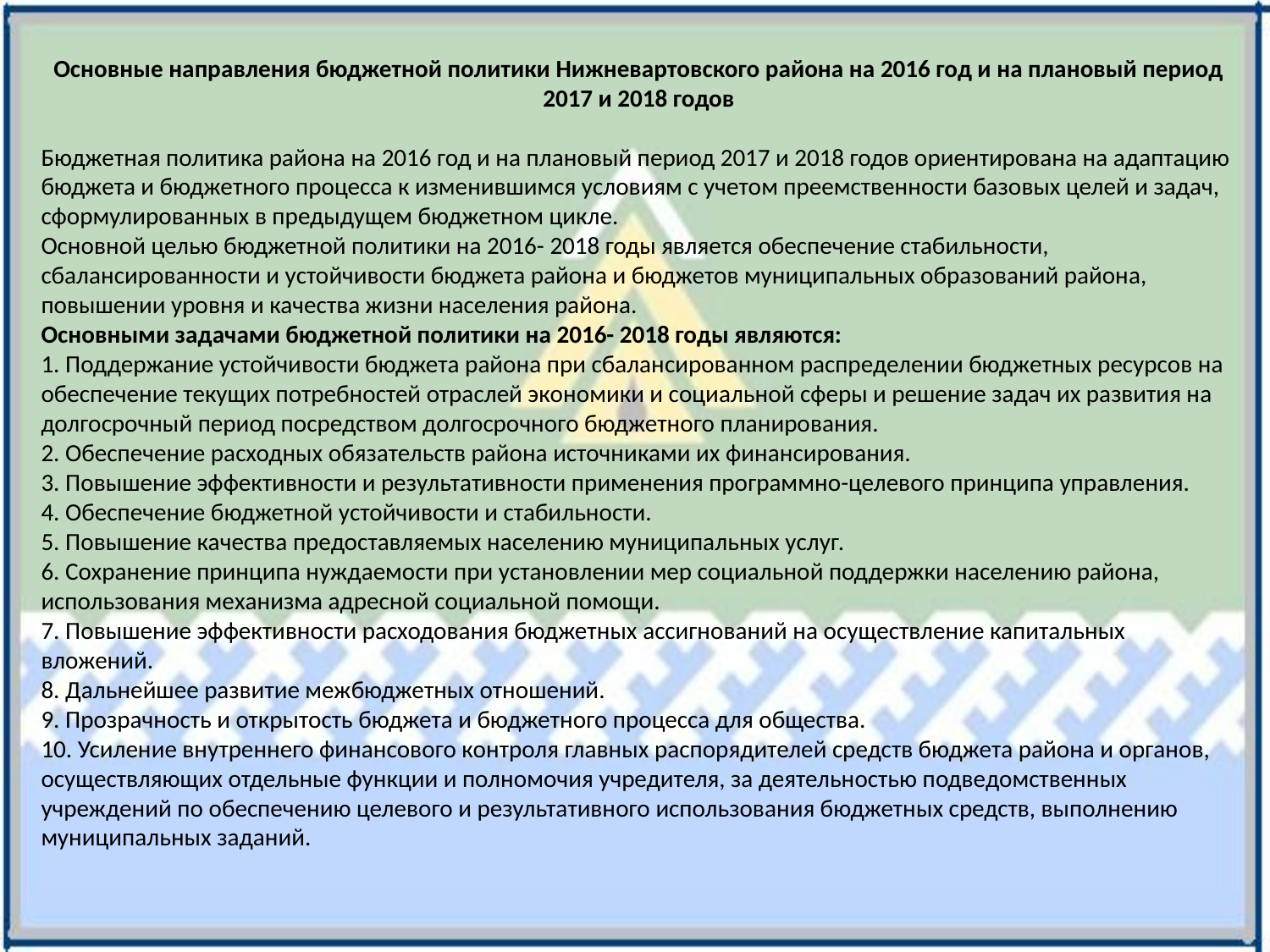

Основные направления бюджетной политики Нижневартовского района на 2016 год и на плановый период 2017 и 2018 годов

Бюджетная политика района на 2016 год и на плановый период 2017 и 2018 годов ориентирована на адаптацию бюджета и бюджетного процесса к изменившимся условиям с учетом преемственности базовых целей и задач, сформулированных в предыдущем бюджетном цикле.
Основной целью бюджетной политики на 2016- 2018 годы является обеспечение стабильности, сбалансированности и устойчивости бюджета района и бюджетов муниципальных образований района, повышении уровня и качества жизни населения района.
Основными задачами бюджетной политики на 2016- 2018 годы являются:
1. Поддержание устойчивости бюджета района при сбалансированном распределении бюджетных ресурсов на обеспечение текущих потребностей отраслей экономики и социальной сферы и решение задач их развития на долгосрочный период посредством долгосрочного бюджетного планирования.
2. Обеспечение расходных обязательств района источниками их финансирования.
3. Повышение эффективности и результативности применения программно-целевого принципа управления.
4. Обеспечение бюджетной устойчивости и стабильности.
5. Повышение качества предоставляемых населению муниципальных услуг.
6. Сохранение принципа нуждаемости при установлении мер социальной поддержки населению района, использования механизма адресной социальной помощи.
7. Повышение эффективности расходования бюджетных ассигнований на осуществление капитальных вложений.
8. Дальнейшее развитие межбюджетных отношений.
9. Прозрачность и открытость бюджета и бюджетного процесса для общества.
10. Усиление внутреннего финансового контроля главных распорядителей средств бюджета района и органов, осуществляющих отдельные функции и полномочия учредителя, за деятельностью подведомственных учреждений по обеспечению целевого и результативного использования бюджетных средств, выполнению муниципальных заданий.